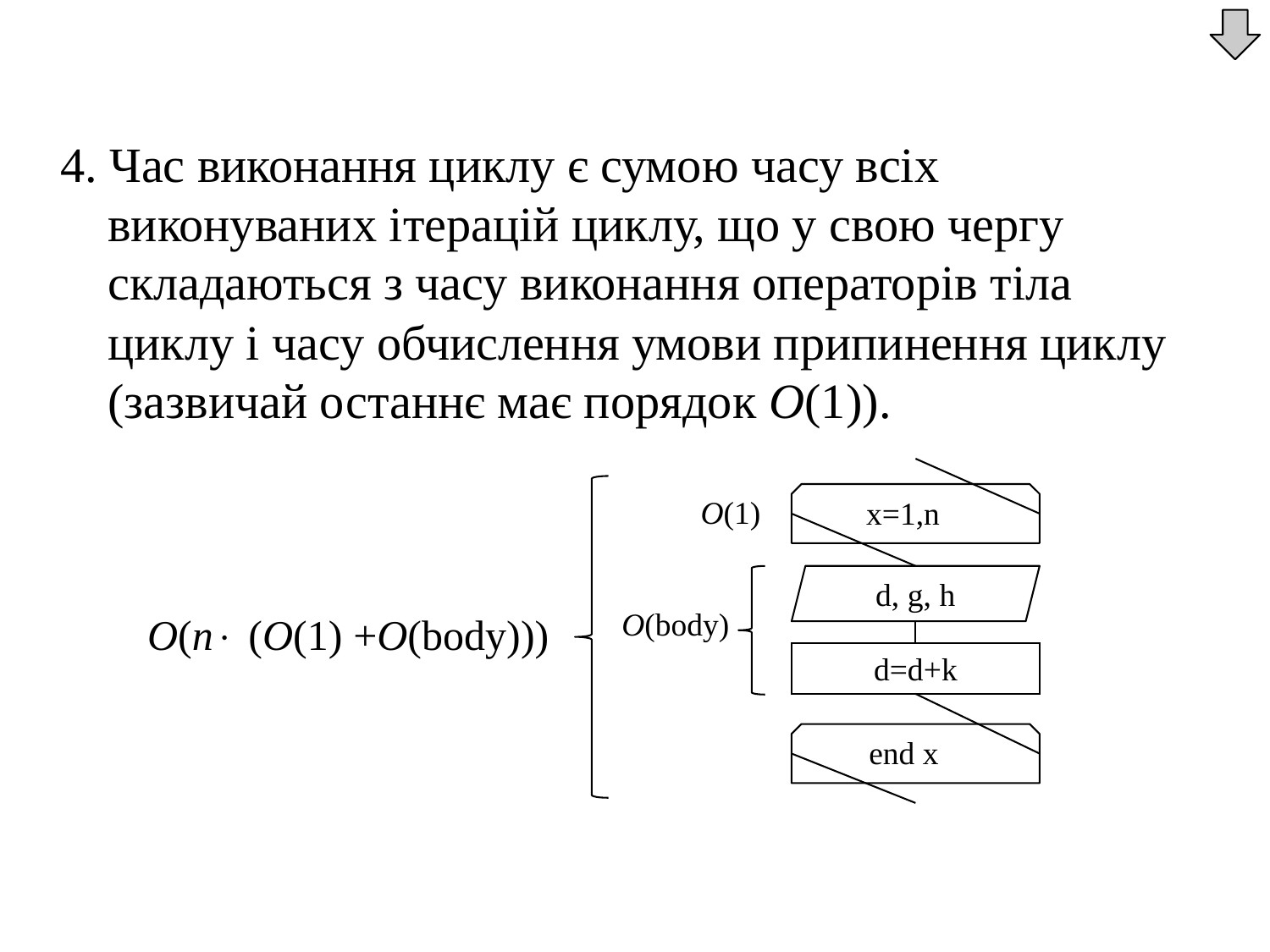

4. Час виконання циклу є сумою часу всіх виконуваних ітерацій циклу, що у свою чергу складаються з часу виконання операторів тіла циклу і часу обчислення умови припинення циклу (зазвичай останнє має порядок О(1)).

O(1)
x=1,n

d, g, h
O(body)
O(n⋅ (O(1) +O(body)))
d=d+k

end x